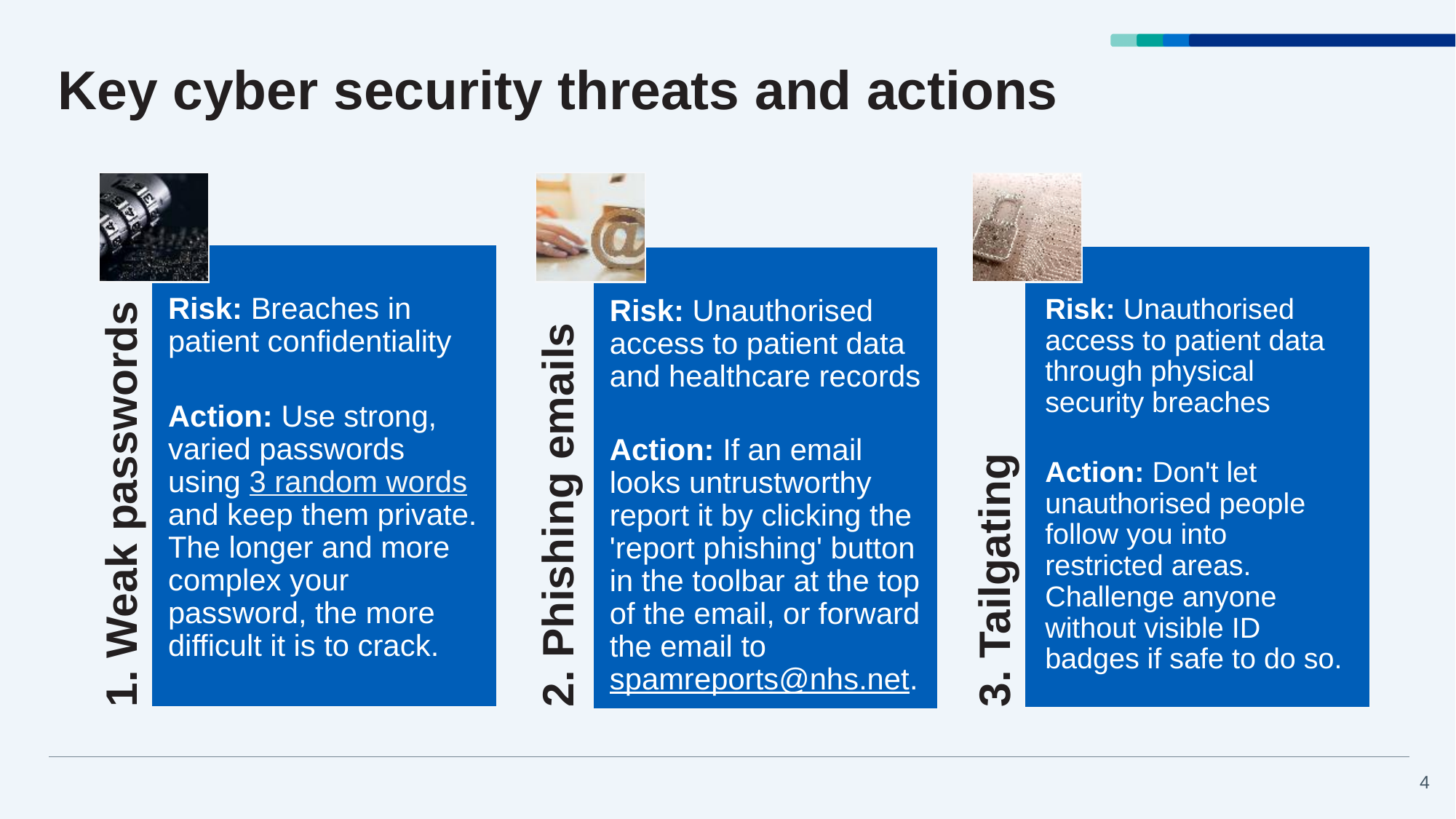

# Key cyber security threats and actions
1. Weak passwords
Risk: Breaches in patient confidentiality

Action: Use strong, varied passwords using 3 random words and keep them private. The longer and more complex your password, the more difficult it is to crack.
2. Phishing emails
Risk: Unauthorised access to patient data and healthcare records
Action: If an email looks untrustworthy report it by clicking the 'report phishing' button in the toolbar at the top of the email, or forward the email to spamreports@nhs.net.
3. Tailgating
Risk: Unauthorised access to patient data through physical security breaches
Action: Don't let unauthorised people follow you into restricted areas. Challenge anyone without visible ID badges if safe to do so.